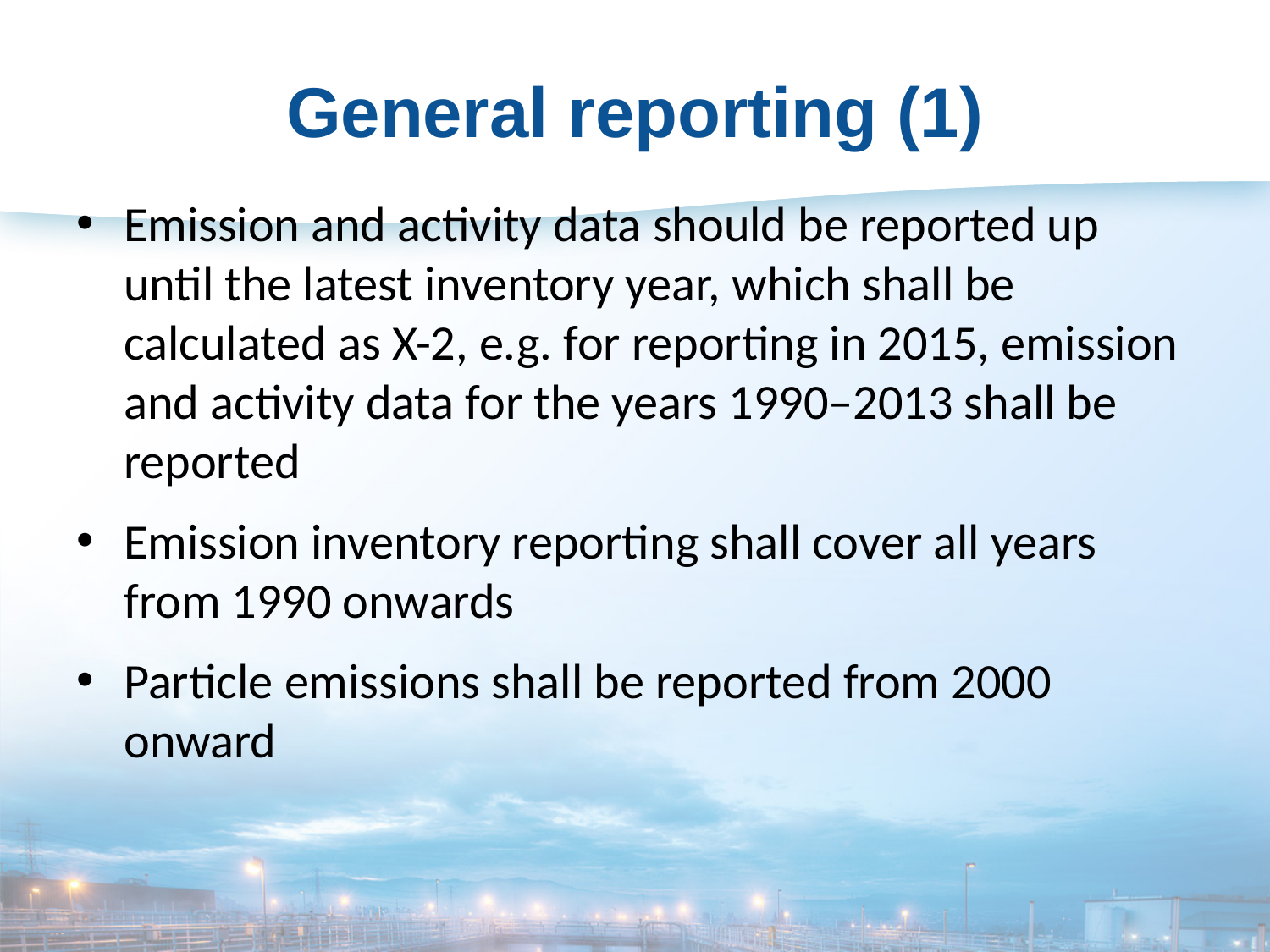

# General reporting (1)
Emission and activity data should be reported up until the latest inventory year, which shall be calculated as X-2, e.g. for reporting in 2015, emission and activity data for the years 1990–2013 shall be reported
Emission inventory reporting shall cover all years from 1990 onwards
Particle emissions shall be reported from 2000 onward